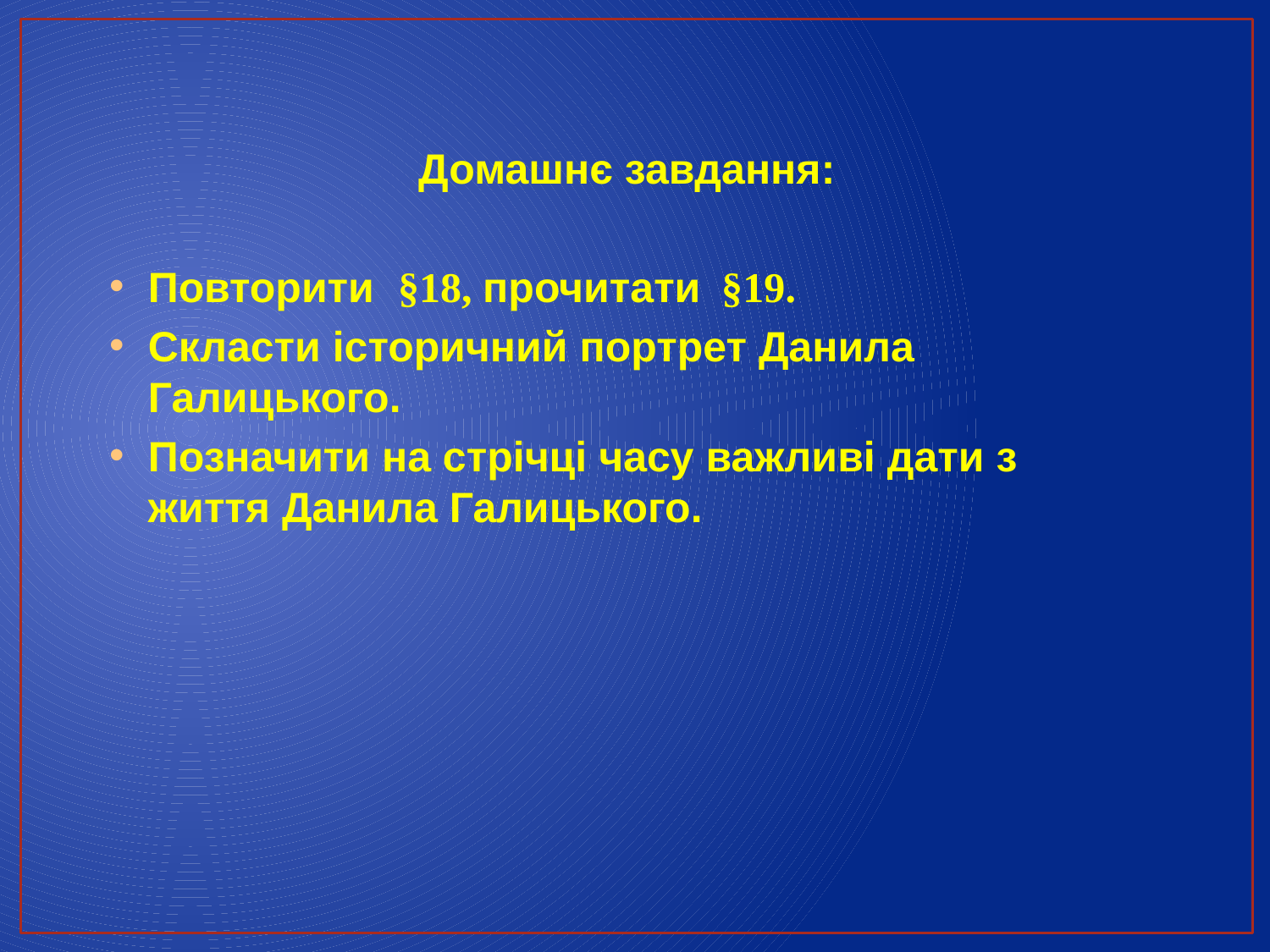

Домашнє завдання:

Повторити  §18, прочитати  §19.
Скласти історичний портрет Данила Галицького.
Позначити на стрічці часу важливі дати з життя Данила Галицького.